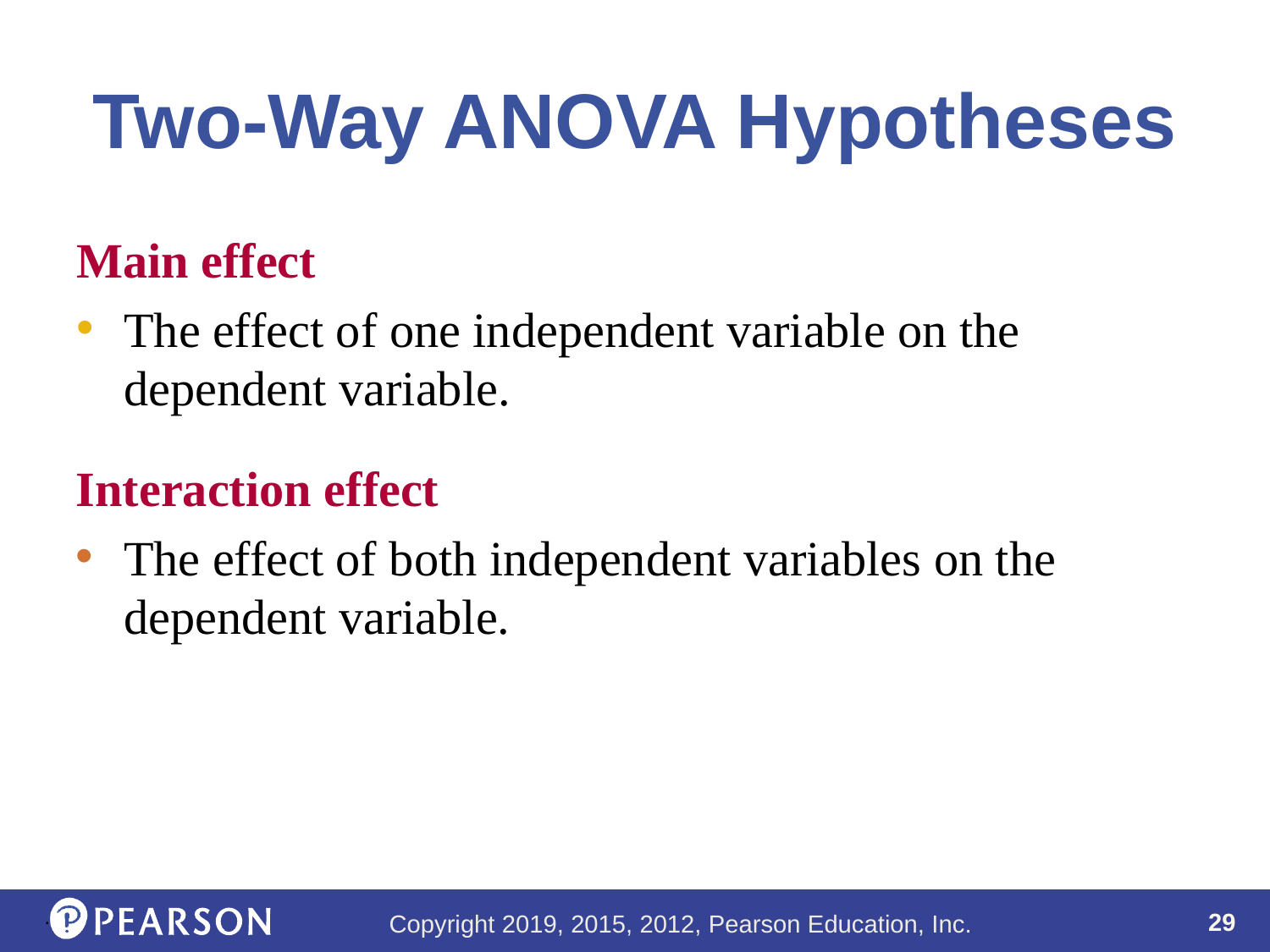

# Two-Way ANOVA Hypotheses
Main effect
The effect of one independent variable on the dependent variable.

Interaction effect
The effect of both independent variables on the dependent variable.

.